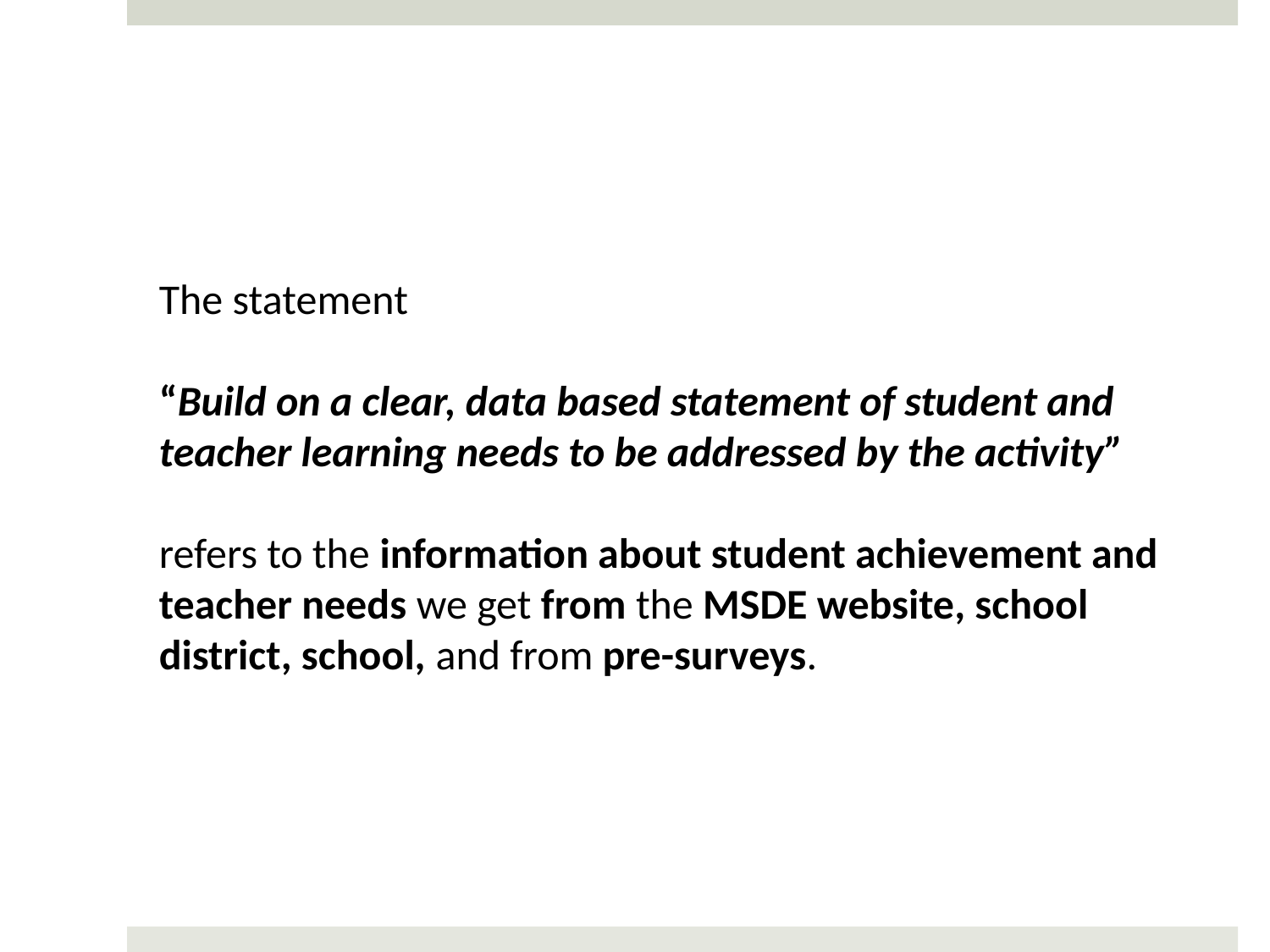

The statement

“Build on a clear, data based statement of student and teacher learning needs to be addressed by the activity”

refers to the information about student achievement and teacher needs we get from the MSDE website, school district, school, and from pre-surveys.